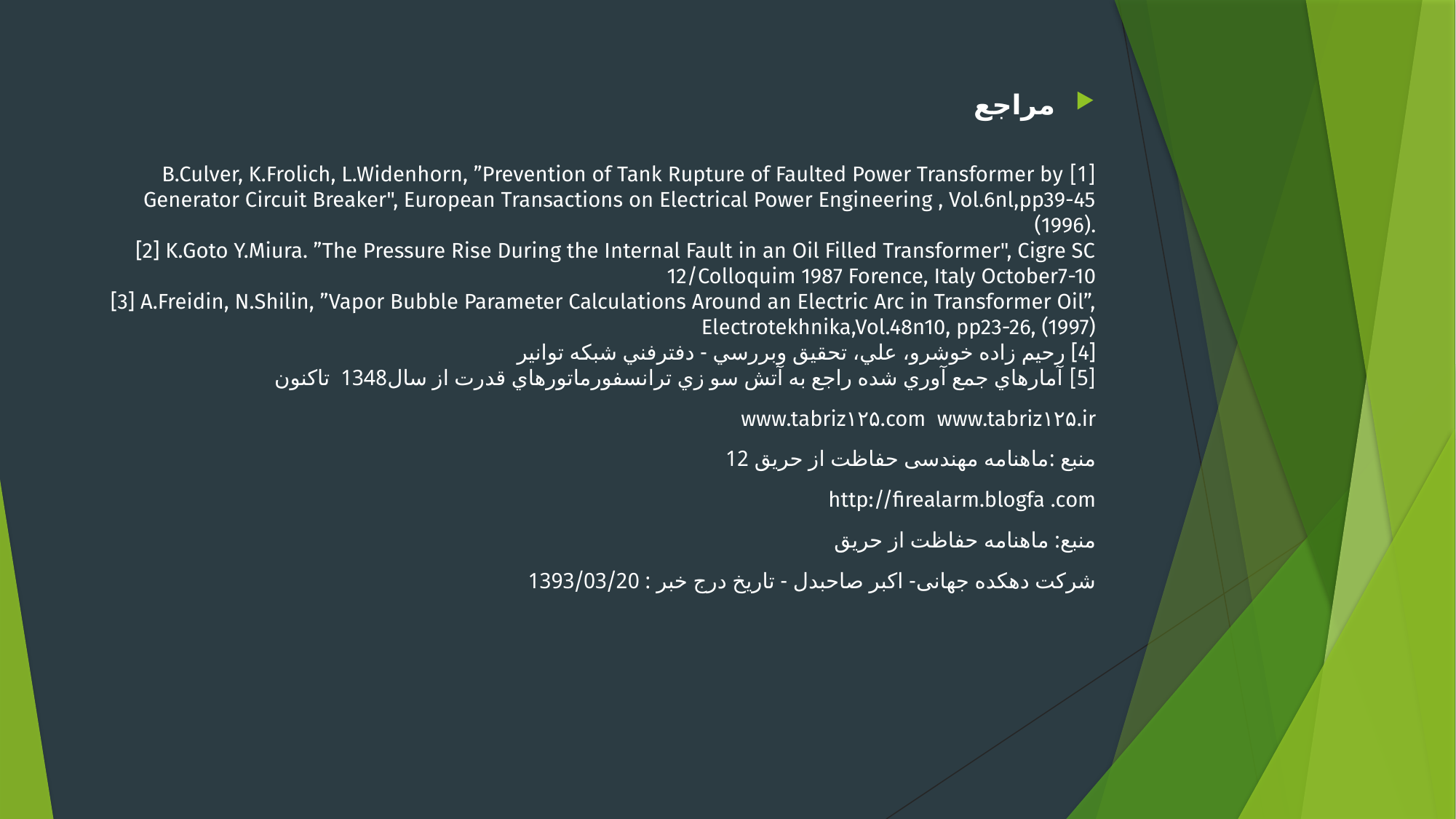

مراجع
[1] B.Culver, K.Frolich, L.Widenhorn, ”Prevention of Tank Rupture of Faulted Power Transformer by Generator Circuit Breaker", European Transactions on Electrical Power Engineering , Vol.6nl,pp39-45 (1996).
[2] K.Goto Y.Miura. ”The Pressure Rise During the Internal Fault in an Oil Filled Transformer", Cigre SC 12/Colloquim 1987 Forence, Italy October7-10
[3] A.Freidin, N.Shilin, ”Vapor Bubble Parameter Calculations Around an Electric Arc in Transformer Oil”, Electrotekhnika,Vol.48n10, pp23-26, (1997)
[4] رحيم زاده خوشرو، علي، تحقيق وبررسي - دفترفني شبكه توانير
[5] آمارهاي جمع آوري شده راجع به آتش سو زي ترانسفورماتورهاي قدرت از سال1348  تاكنون
www.tabriz۱۲۵.com  www.tabriz۱۲۵.ir
منبع :ماهنامه مهندسی حفاظت از حریق 12
http://firealarm.blogfa .com
منبع: ماهنامه حفاظت از حریق
شرکت دهکده جهانی- اکبر صاحبدل - تاریخ درج خبر : 1393/03/20